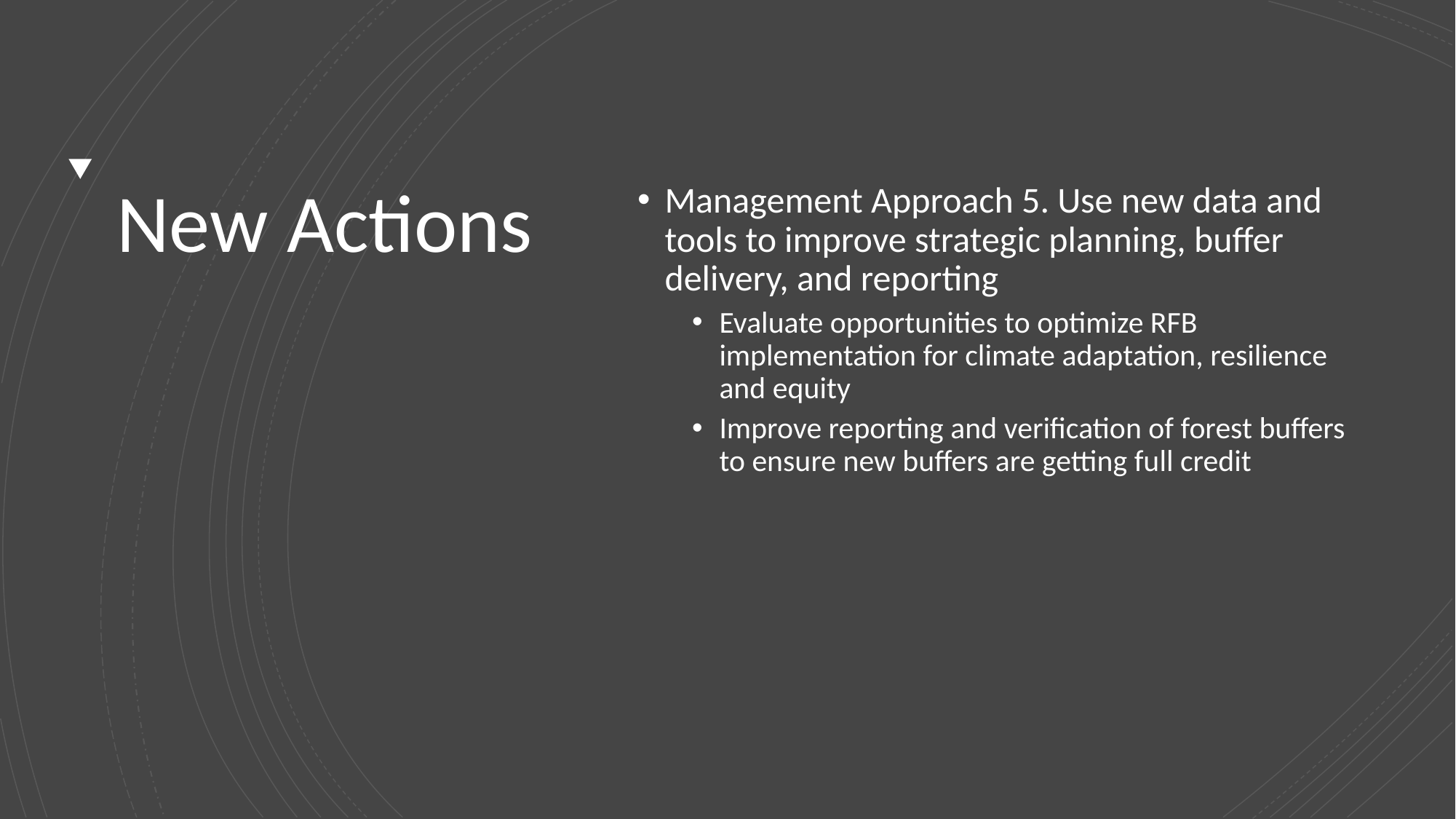

# New Actions
Management Approach 5. Use new data and tools to improve strategic planning, buffer delivery, and reporting
Evaluate opportunities to optimize RFB implementation for climate adaptation, resilience and equity
Improve reporting and verification of forest buffers to ensure new buffers are getting full credit